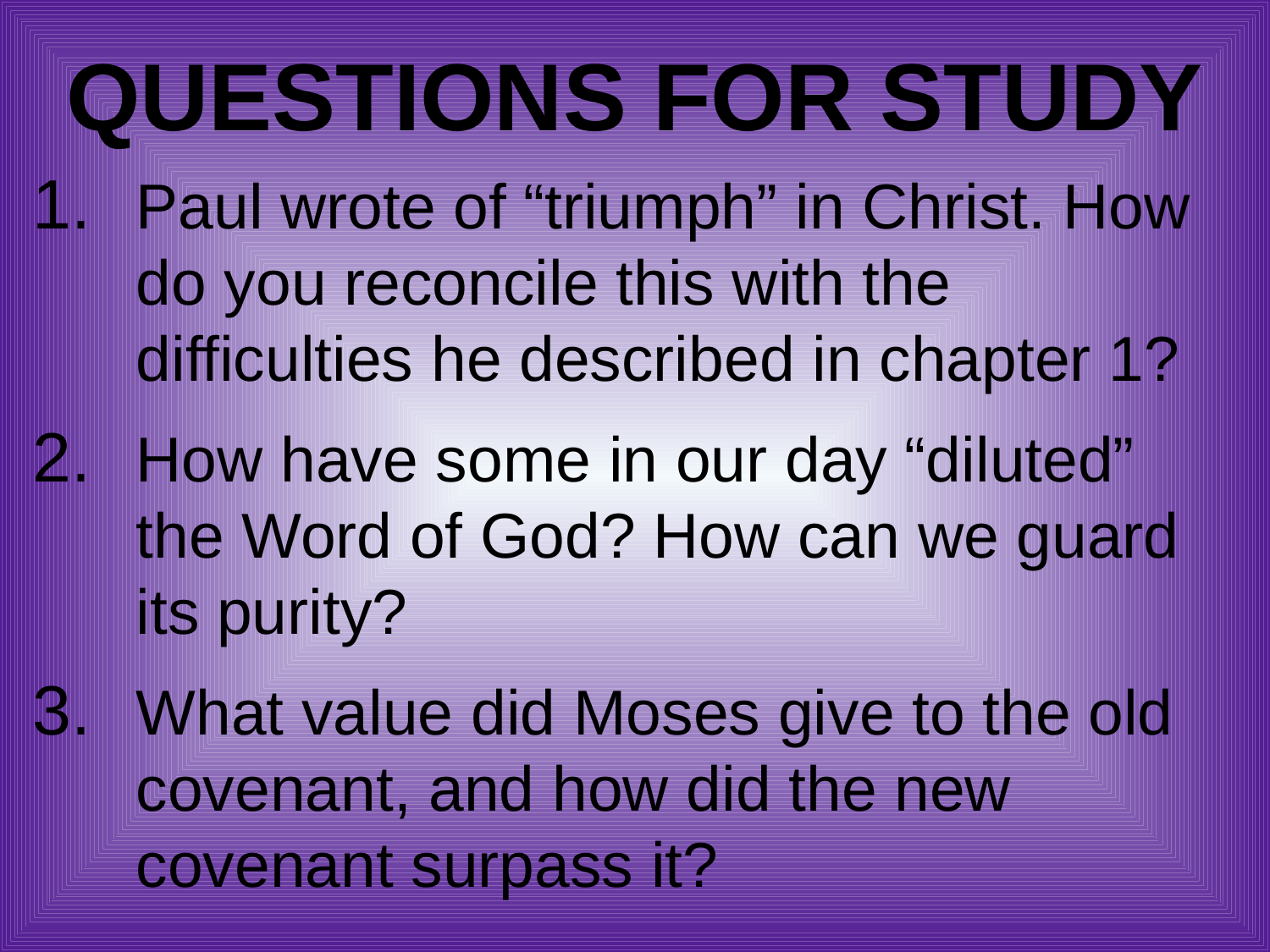

# Questions for Study
Paul wrote of “triumph” in Christ. How do you reconcile this with the difficulties he described in chapter 1?
How have some in our day “diluted” the Word of God? How can we guard its purity?
What value did Moses give to the old covenant, and how did the new covenant surpass it?